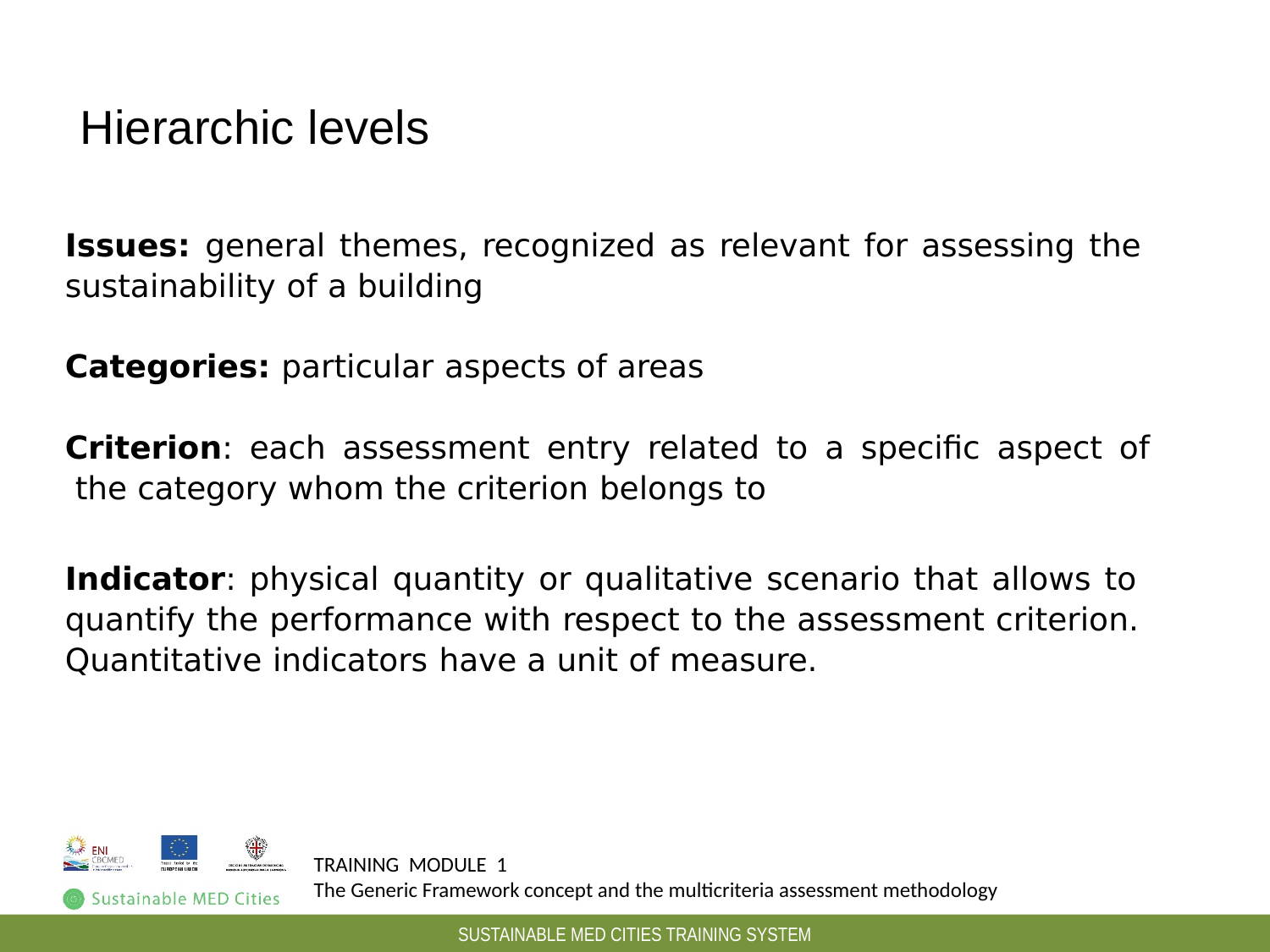

Hierarchic levels
Issues: general themes, recognized as relevant for assessing the
sustainability of a building

Categories: particular aspects of areas

Criterion: each assessment entry related to a specific aspect of  the category whom the criterion belongs to

Indicator: physical quantity or qualitative scenario that allows to  quantify the performance with respect to the assessment criterion.  Quantitative indicators have a unit of measure.